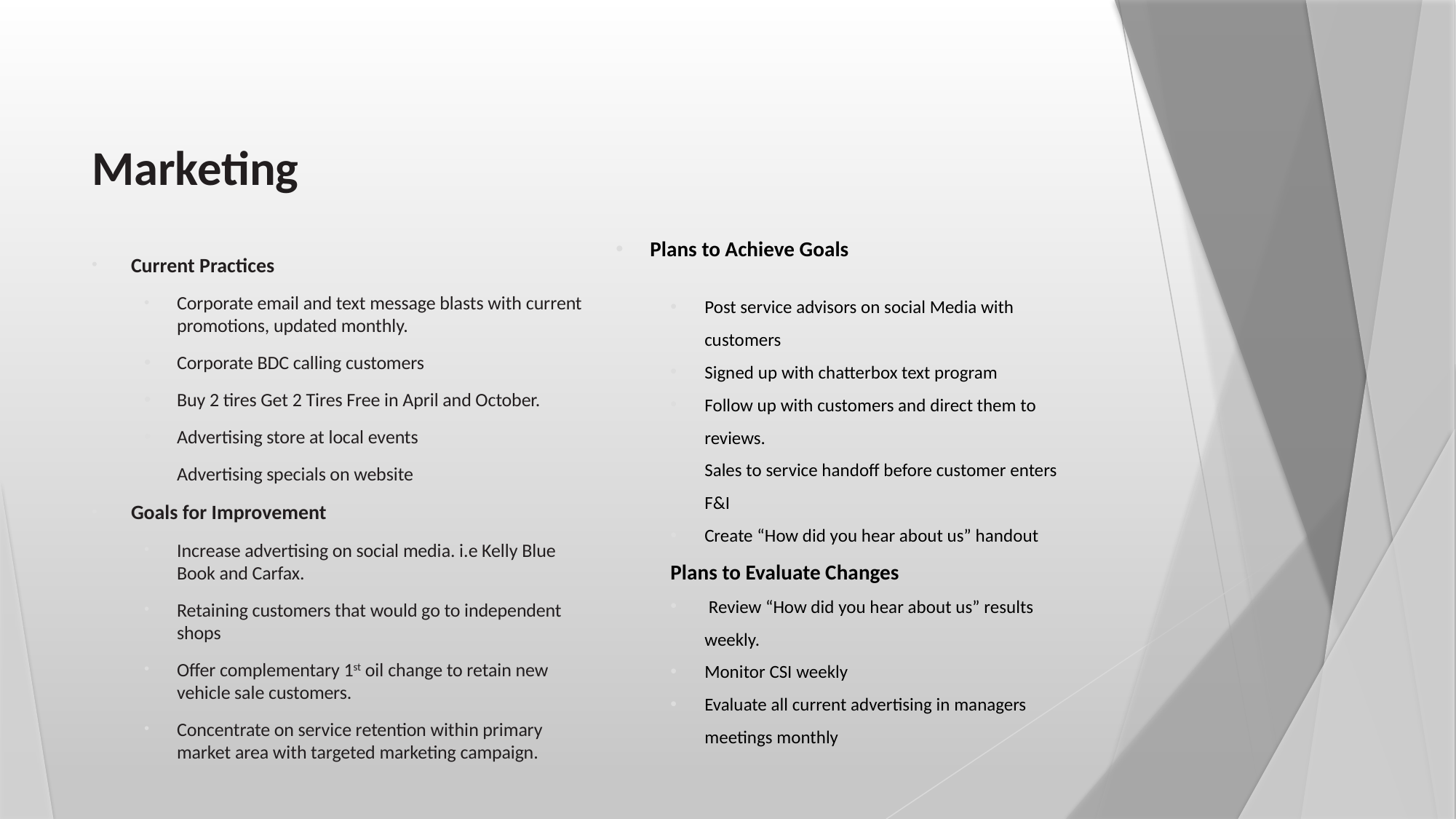

# Marketing

Current Practices
Corporate email and text message blasts with current promotions, updated monthly.
Corporate BDC calling customers
Buy 2 tires Get 2 Tires Free in April and October.
Advertising store at local events
Advertising specials on website
Goals for Improvement
Increase advertising on social media. i.e Kelly Blue Book and Carfax.
Retaining customers that would go to independent shops
Offer complementary 1st oil change to retain new vehicle sale customers.
Concentrate on service retention within primary market area with targeted marketing campaign.

Plans to Achieve Goals

Post service advisors on social Media with customers
Signed up with chatterbox text program
Follow up with customers and direct them to reviews.
Sales to service handoff before customer enters F&I
Create “How did you hear about us” handout
Plans to Evaluate Changes
 Review “How did you hear about us” results weekly.
Monitor CSI weekly
Evaluate all current advertising in managers meetings monthly